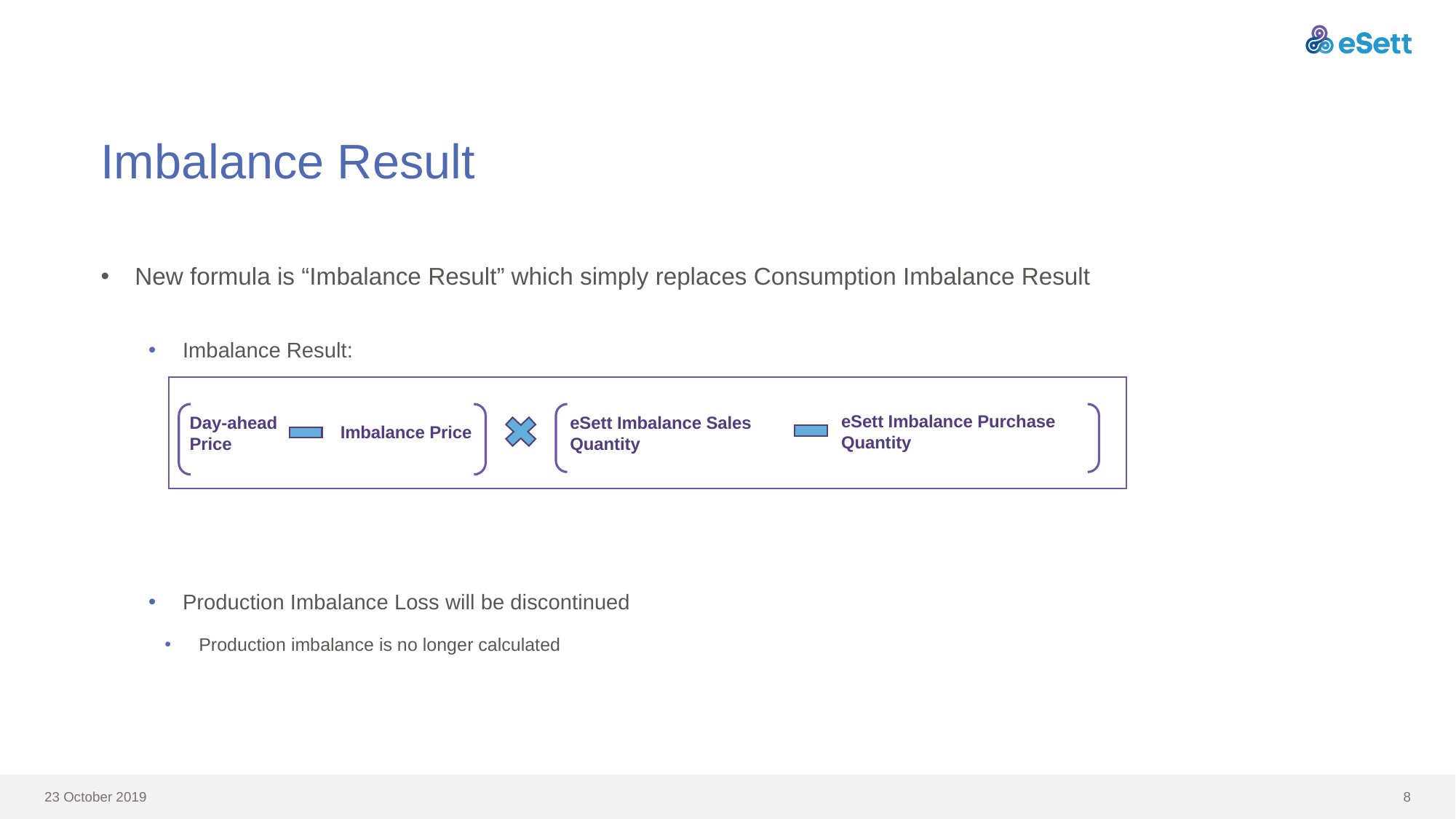

# Imbalance Result
New formula is “Imbalance Result” which simply replaces Consumption Imbalance Result

Imbalance Result:

Production Imbalance Loss will be discontinued
Production imbalance is no longer calculated

eSett Imbalance Purchase Quantity
Day-ahead Price
eSett Imbalance Sales Quantity

Imbalance Price